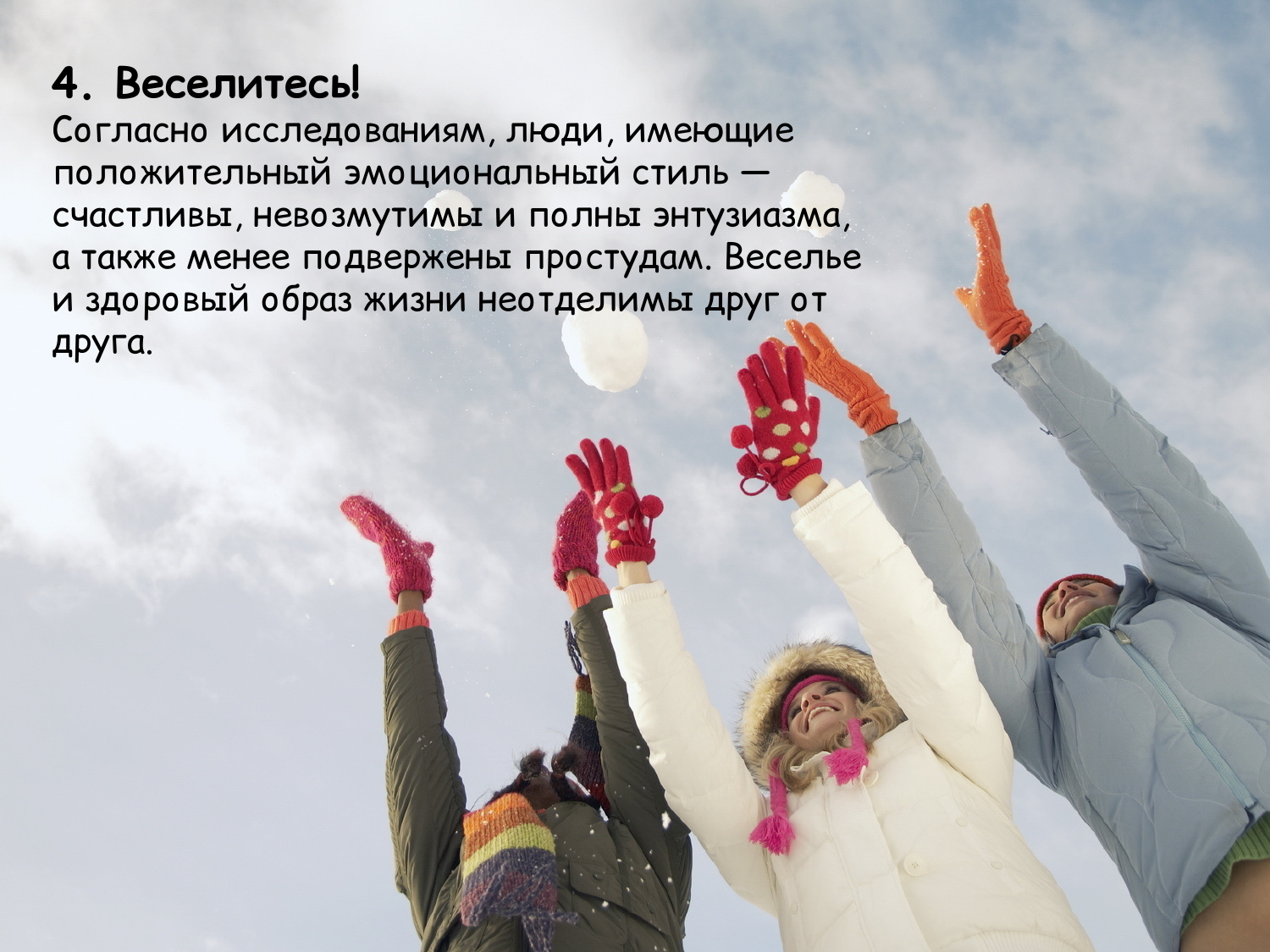

4. Веселитесь!
Согласно исследованиям, люди, имеющие положительный эмоциональный стиль — счастливы, невозмутимы и полны энтузиазма, а также менее подвержены простудам. Веселье и здоровый образ жизни неотделимы друг от друга.